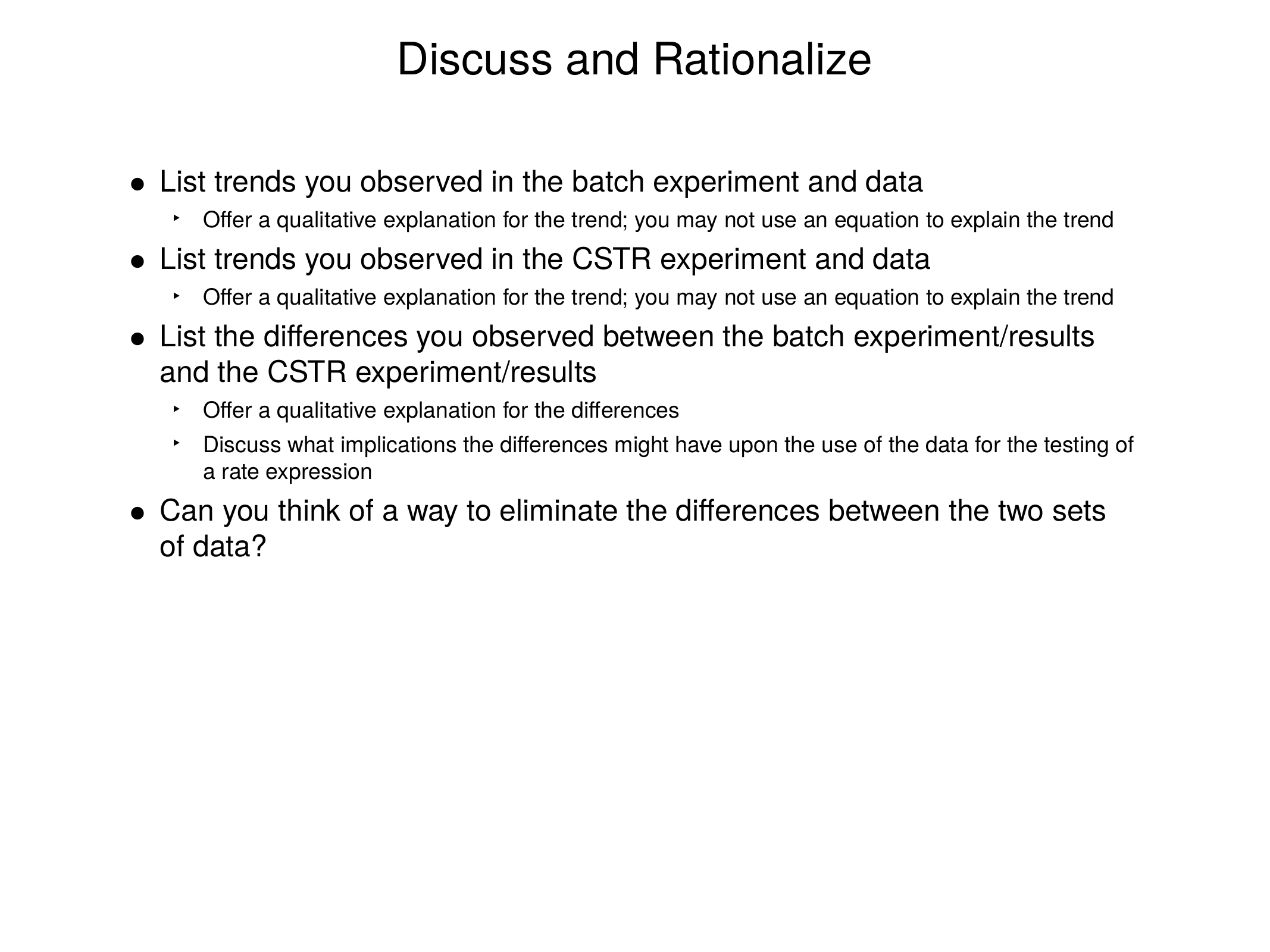

# Discuss and Rationalize
List trends you observed in the batch experiment and data
Offer a qualitative explanation for the trend; you may not use an equation to explain the trend
List trends you observed in the CSTR experiment and data
Offer a qualitative explanation for the trend; you may not use an equation to explain the trend
List the differences you observed between the batch experiment/results and the CSTR experiment/results
Offer a qualitative explanation for the differences
Discuss what implications the differences might have upon the use of the data for the testing of a rate expression
Can you think of a way to eliminate the differences between the two sets of data?